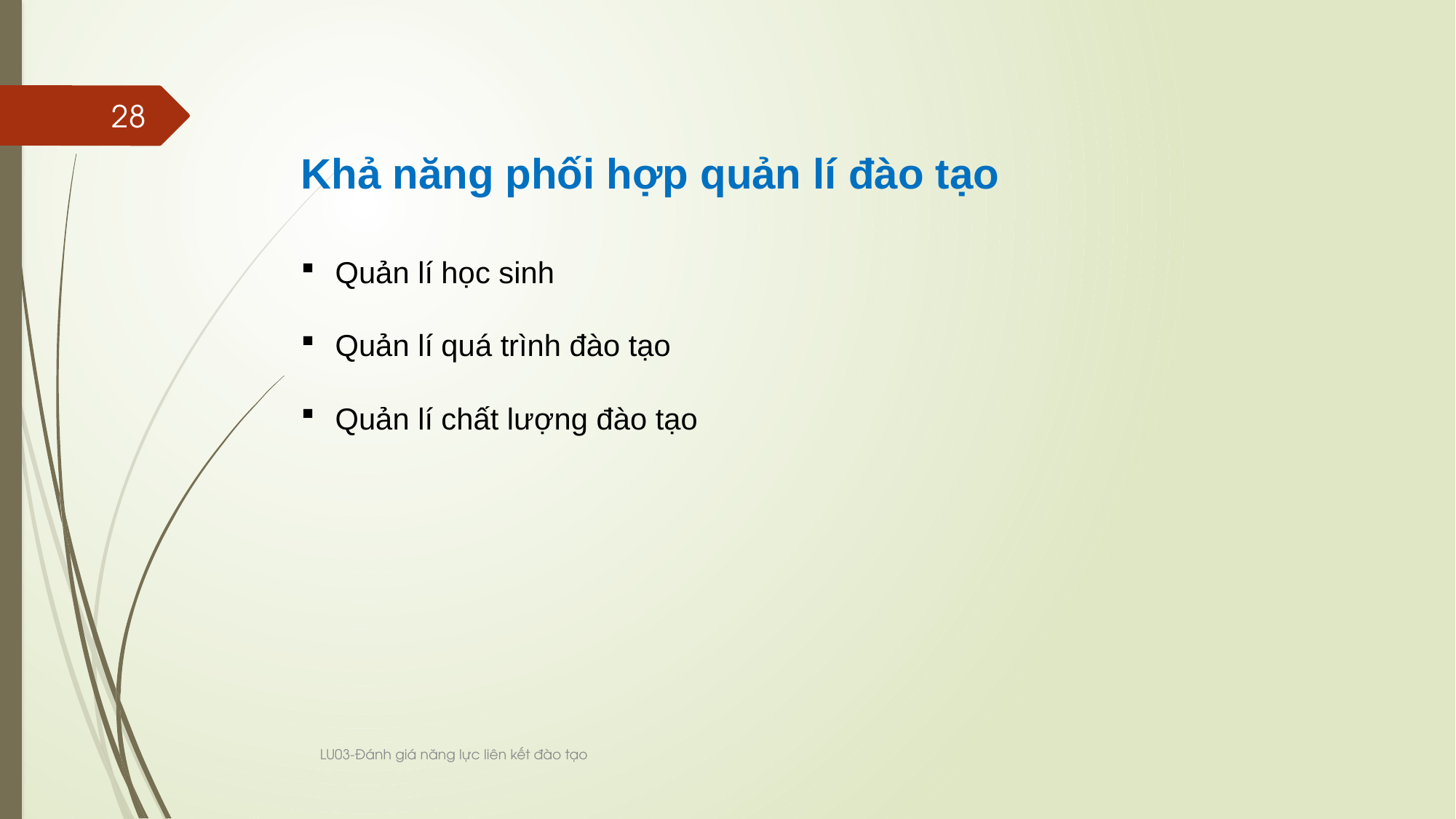

28
Khả năng phối hợp quản lí đào tạo
Quản lí học sinh

Quản lí quá trình đào tạo

Quản lí chất lượng đào tạo

LU03-Đánh giá năng lực liên kết đào tạo